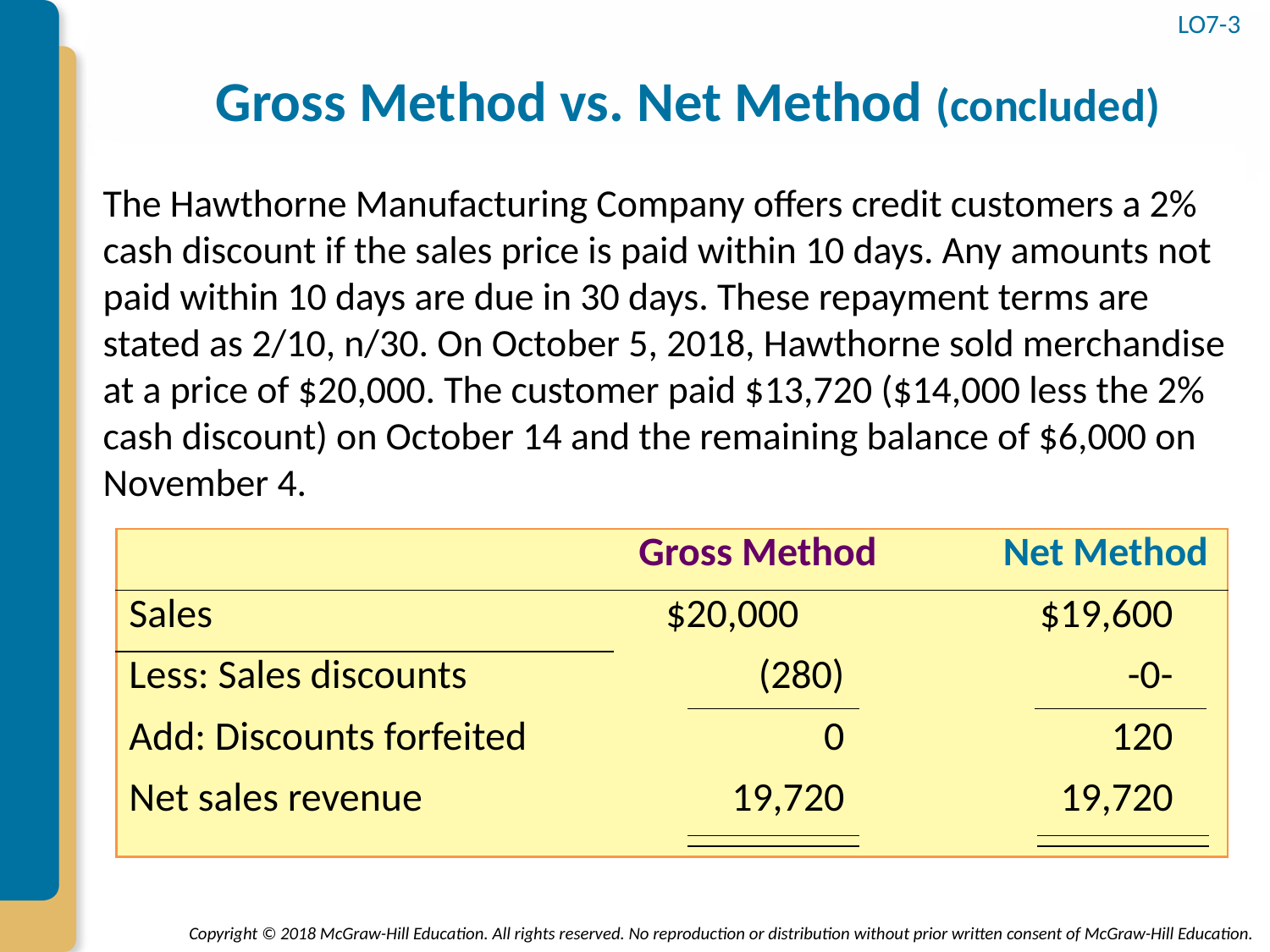

LO7-3
# Gross Method vs. Net Method (concluded)
The Hawthorne Manufacturing Company offers credit customers a 2% cash discount if the sales price is paid within 10 days. Any amounts not paid within 10 days are due in 30 days. These repayment terms are stated as 2/10, n/30. On October 5, 2018, Hawthorne sold merchandise at a price of $20,000. The customer paid $13,720 ($14,000 less the 2% cash discount) on October 14 and the remaining balance of $6,000 on November 4.
|  | Gross Method |  | Net Method |  |
| --- | --- | --- | --- | --- |
| Sales | $20,000 |  | $19,600 |  |
| Less: Sales discounts | (280) |  | -0- |  |
| Add: Discounts forfeited | 0 |  | 120 |  |
| Net sales revenue | 19,720 |  | 19,720 |  |
|  |  |  |  |  |